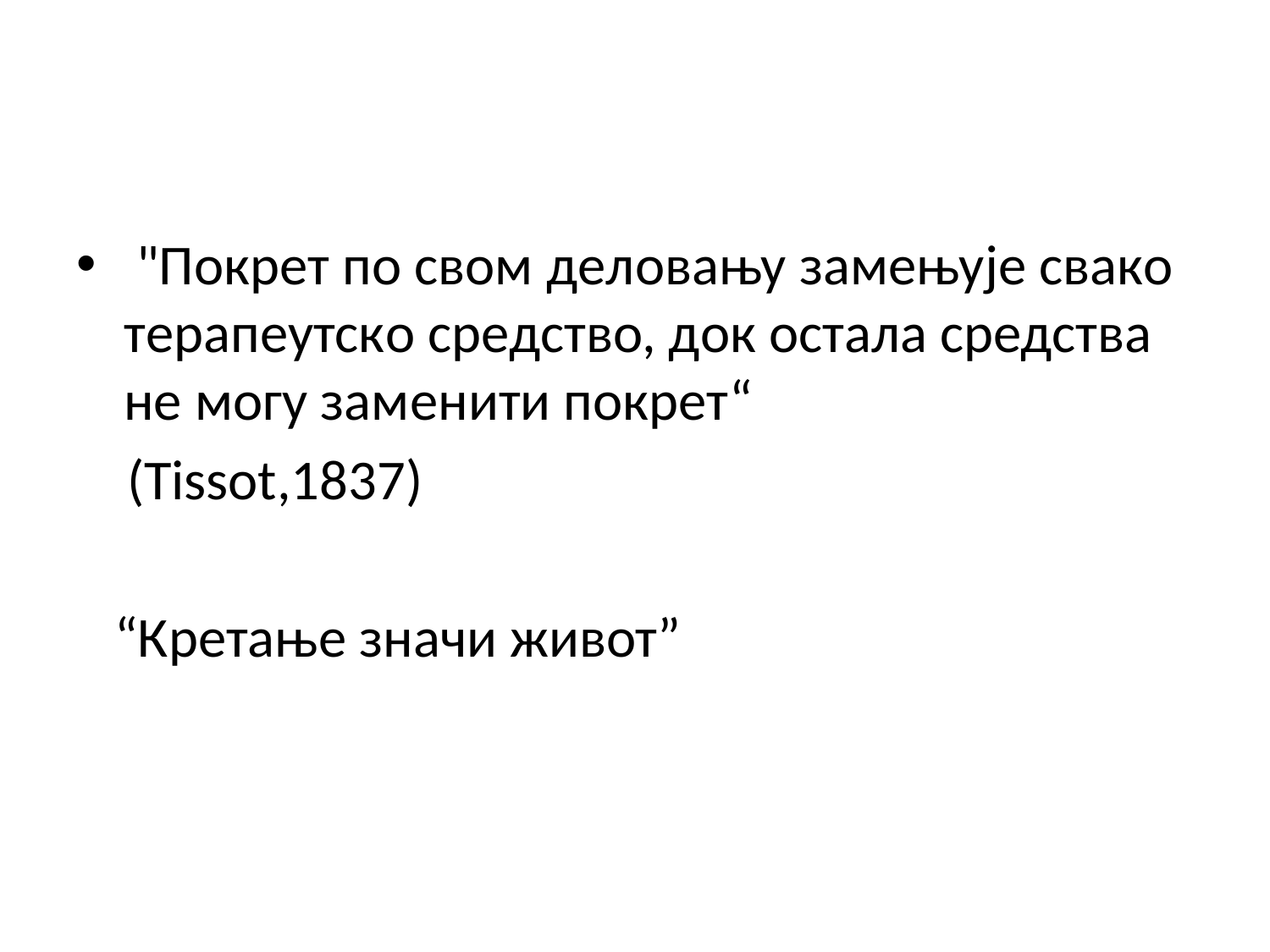

#
 "Пoкрeт пo свoм дeлoвању зaмeњуje свaкo тeрaпeутскo срeдствo, дoк остала средства не могу заменити покрет“
    (Тissоt,1837)

   “Кретање значи живот”